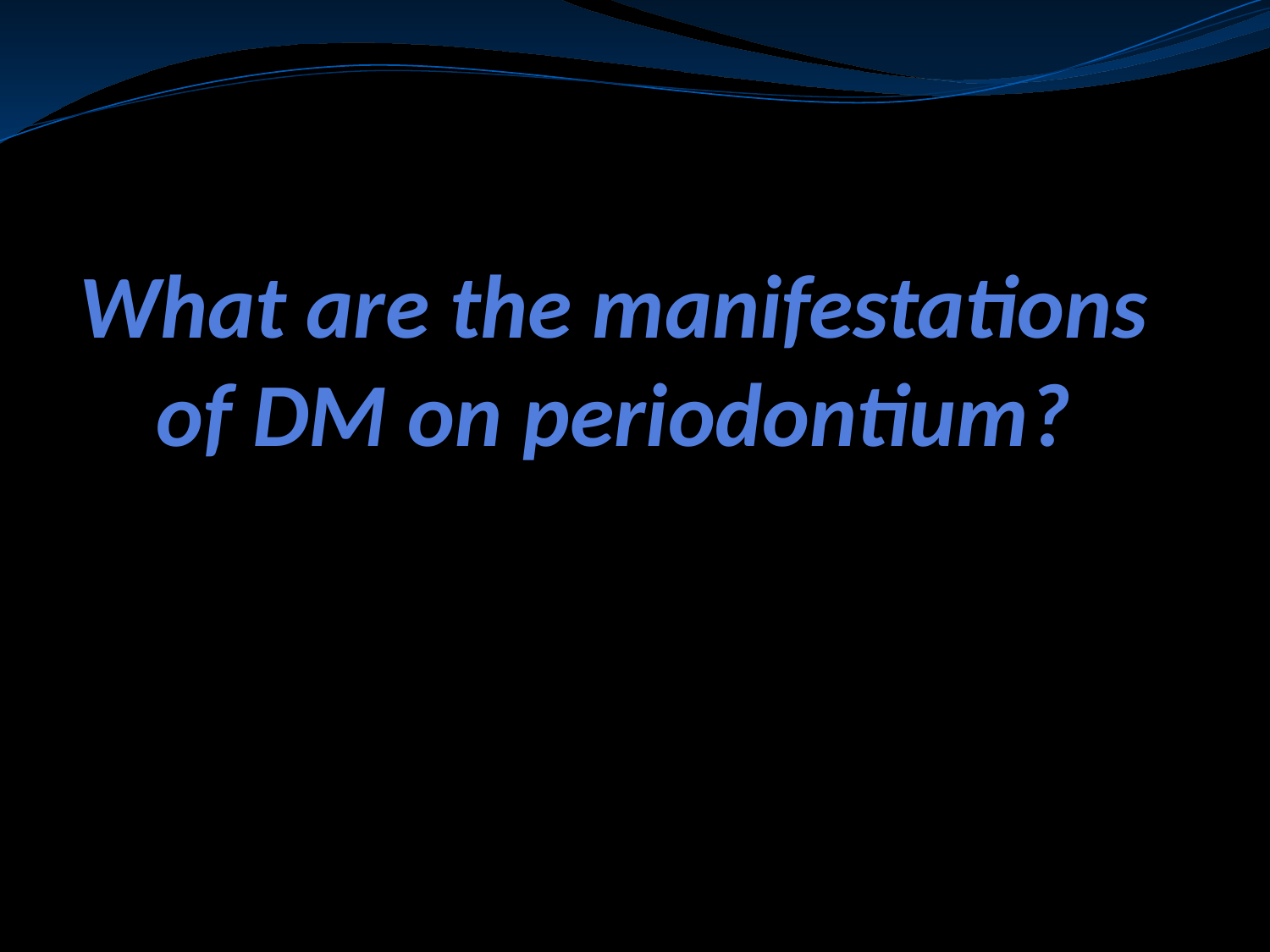

# What are the manifestations of DM on periodontium?